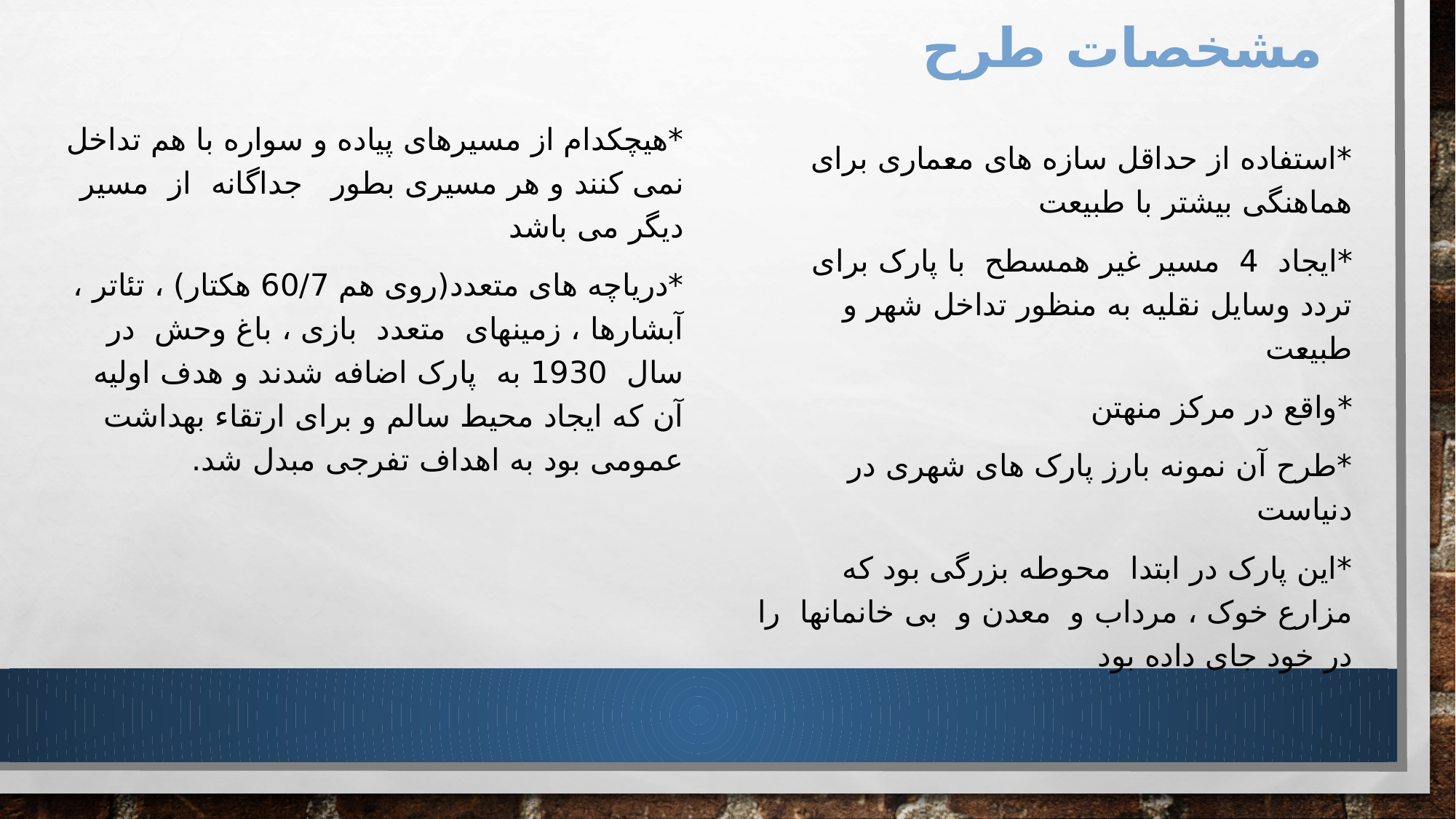

# مشخصات طرح
*هیچکدام از مسیرهای پیاده و سواره با هم تداخل نمی کنند و هر مسیری بطور   جداگانه  از  مسیر دیگر می باشد
*دریاچه های متعدد(روی هم 60/7 هکتار) ، تئاتر ، آبشارها ، زمینهای  متعدد  بازی ، باغ وحش  در سال  1930 به  پارک اضافه شدند و هدف اولیه آن که ایجاد محیط سالم و برای ارتقاء بهداشت عمومی بود به اهداف تفرجی مبدل شد.

*استفاده از حداقل سازه های معماری برای هماهنگی بیشتر با طبیعت
*ایجاد  4  مسیر غیر همسطح  با پارک برای تردد وسایل نقلیه به منظور تداخل شهر و طبیعت
*واقع در مرکز منهتن
*طرح آن نمونه بارز پارک های شهری در دنیاست
*این پارک در ابتدا  محوطه بزرگی بود که  مزارع خوک ، مرداب و  معدن و  بی خانمانها  را در خود جای داده بود